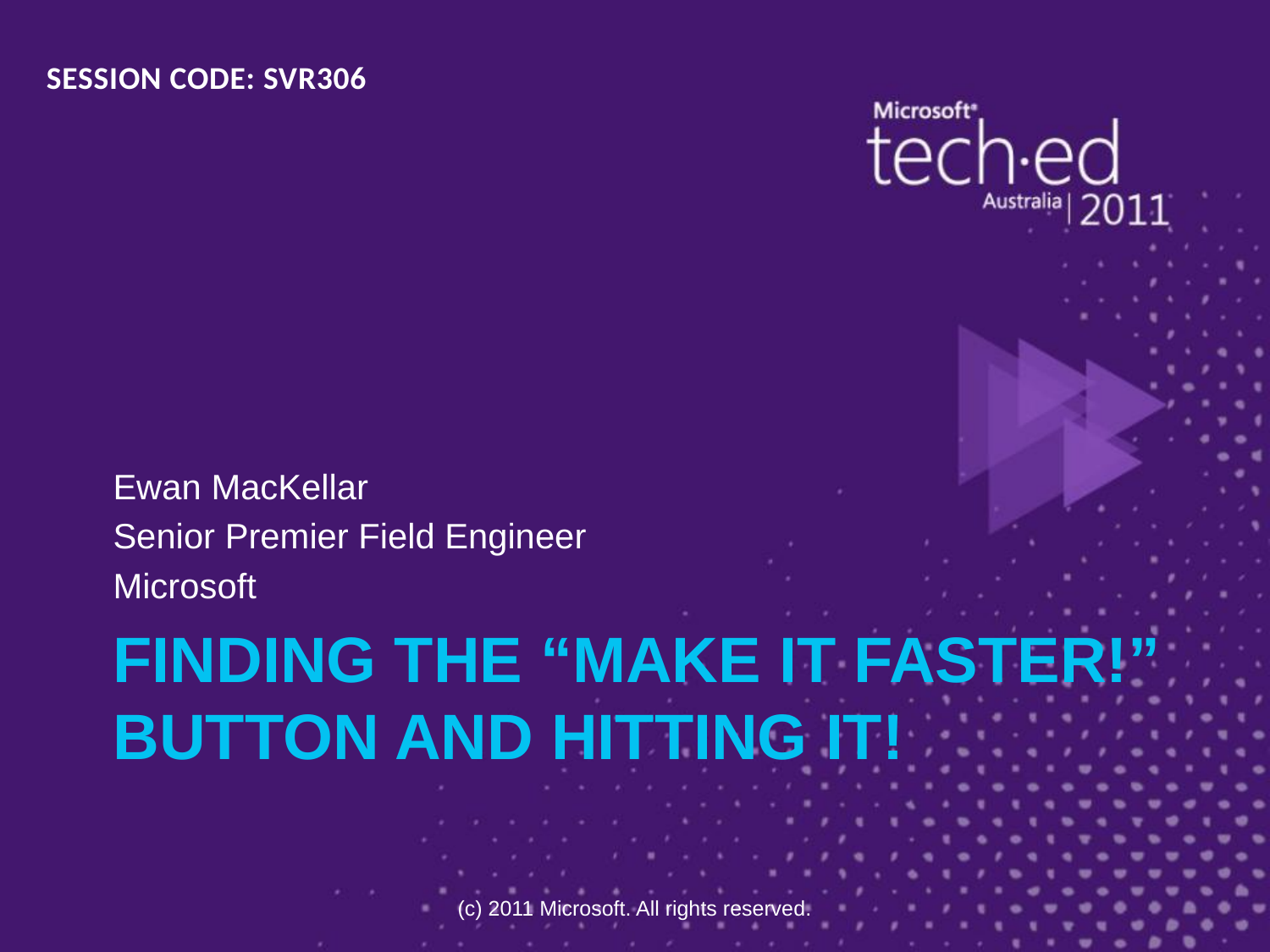

SESSION CODE: SVR306
Ewan MacKellar
Senior Premier Field Engineer
Microsoft
# Finding the “Make It Faster!” Button and hitting it!
(c) 2011 Microsoft. All rights reserved.